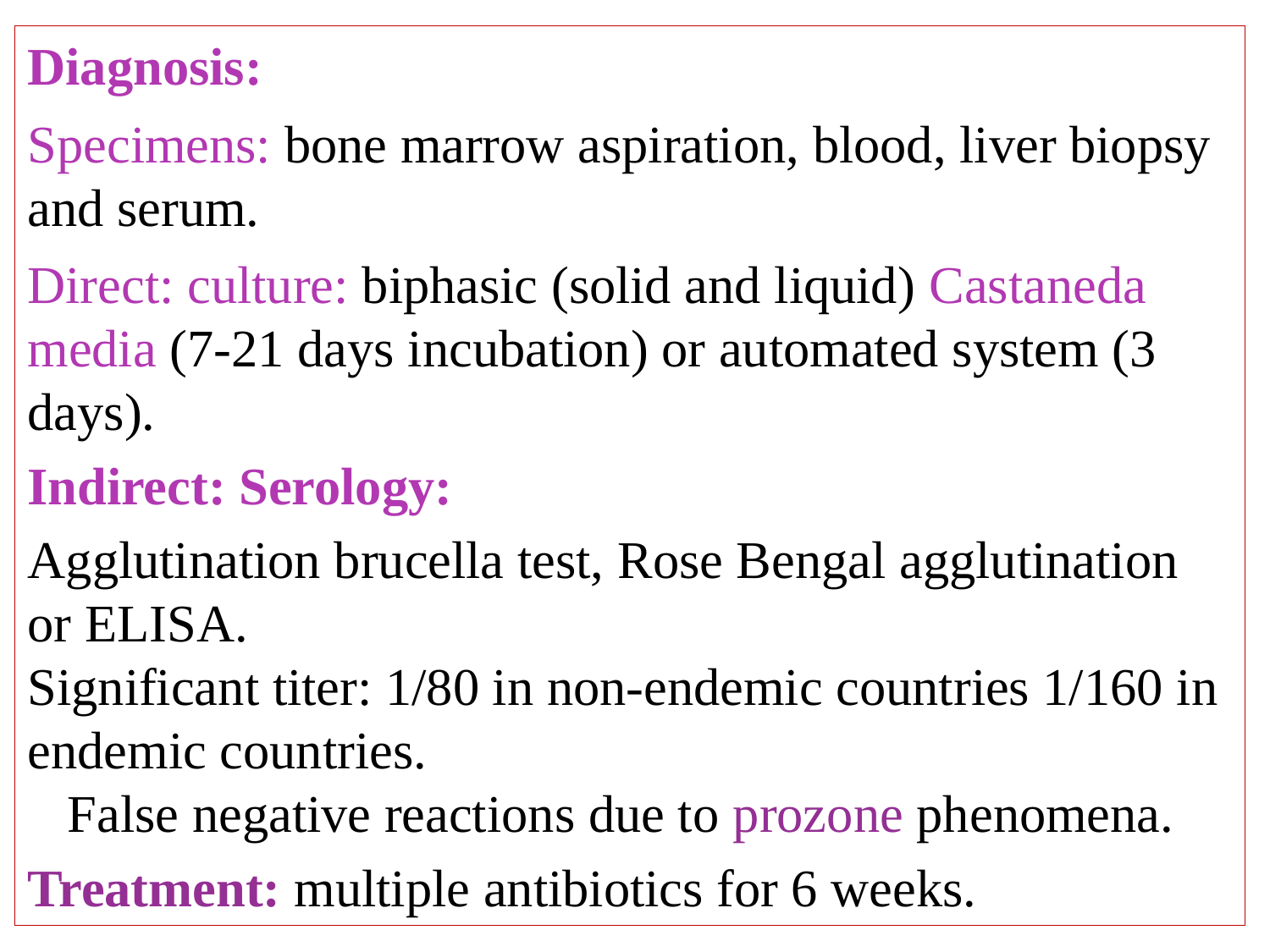

Diagnosis:
Specimens: bone marrow aspiration, blood, liver biopsy and serum.
Direct: culture: biphasic (solid and liquid) Castaneda media (7-21 days incubation) or automated system (3 days).
Indirect: Serology:
Agglutination brucella test, Rose Bengal agglutination or ELISA.                                                                          Significant titer: 1/80 in non-endemic countries 1/160 in endemic countries.                                                                False negative reactions due to prozone phenomena.
Treatment: multiple antibiotics for 6 weeks.
# N